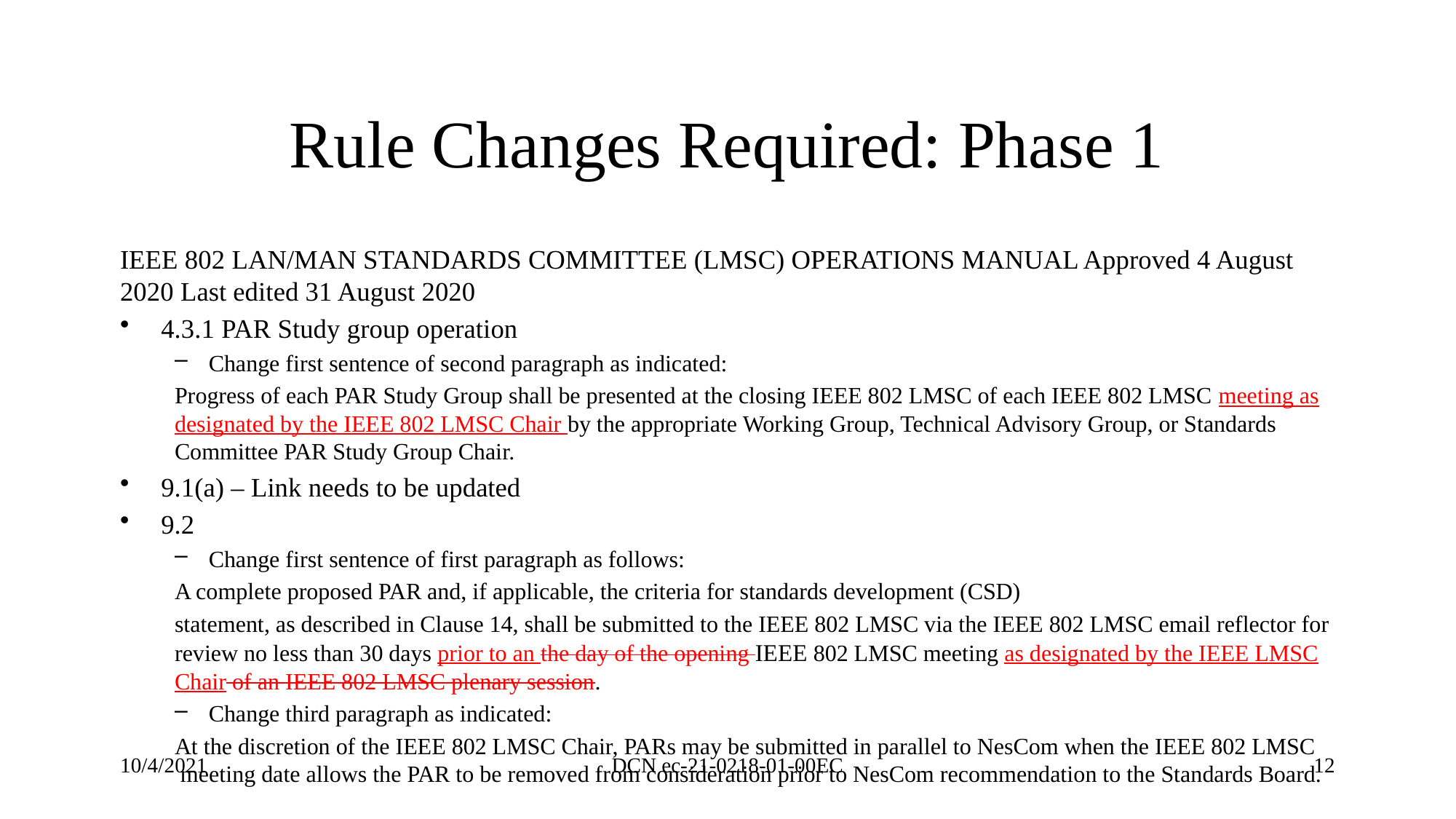

# Rule Changes Required: Phase 1
IEEE 802 LAN/MAN STANDARDS COMMITTEE (LMSC) OPERATIONS MANUAL Approved 4 August 2020 Last edited 31 August 2020
4.3.1 PAR Study group operation
Change first sentence of second paragraph as indicated:
Progress of each PAR Study Group shall be presented at the closing IEEE 802 LMSC of each IEEE 802 LMSC meeting as designated by the IEEE 802 LMSC Chair by the appropriate Working Group, Technical Advisory Group, or Standards Committee PAR Study Group Chair.
9.1(a) – Link needs to be updated
9.2
Change first sentence of first paragraph as follows:
A complete proposed PAR and, if applicable, the criteria for standards development (CSD)
statement, as described in Clause 14, shall be submitted to the IEEE 802 LMSC via the IEEE 802 LMSC email reflector for review no less than 30 days prior to an the day of the opening IEEE 802 LMSC meeting as designated by the IEEE LMSC Chair of an IEEE 802 LMSC plenary session.
Change third paragraph as indicated:
At the discretion of the IEEE 802 LMSC Chair, PARs may be submitted in parallel to NesCom when the IEEE 802 LMSC 	 meeting date allows the PAR to be removed from consideration prior to NesCom recommendation to the Standards Board.

10/4/2021
DCN ec-21-0218-01-00EC
12